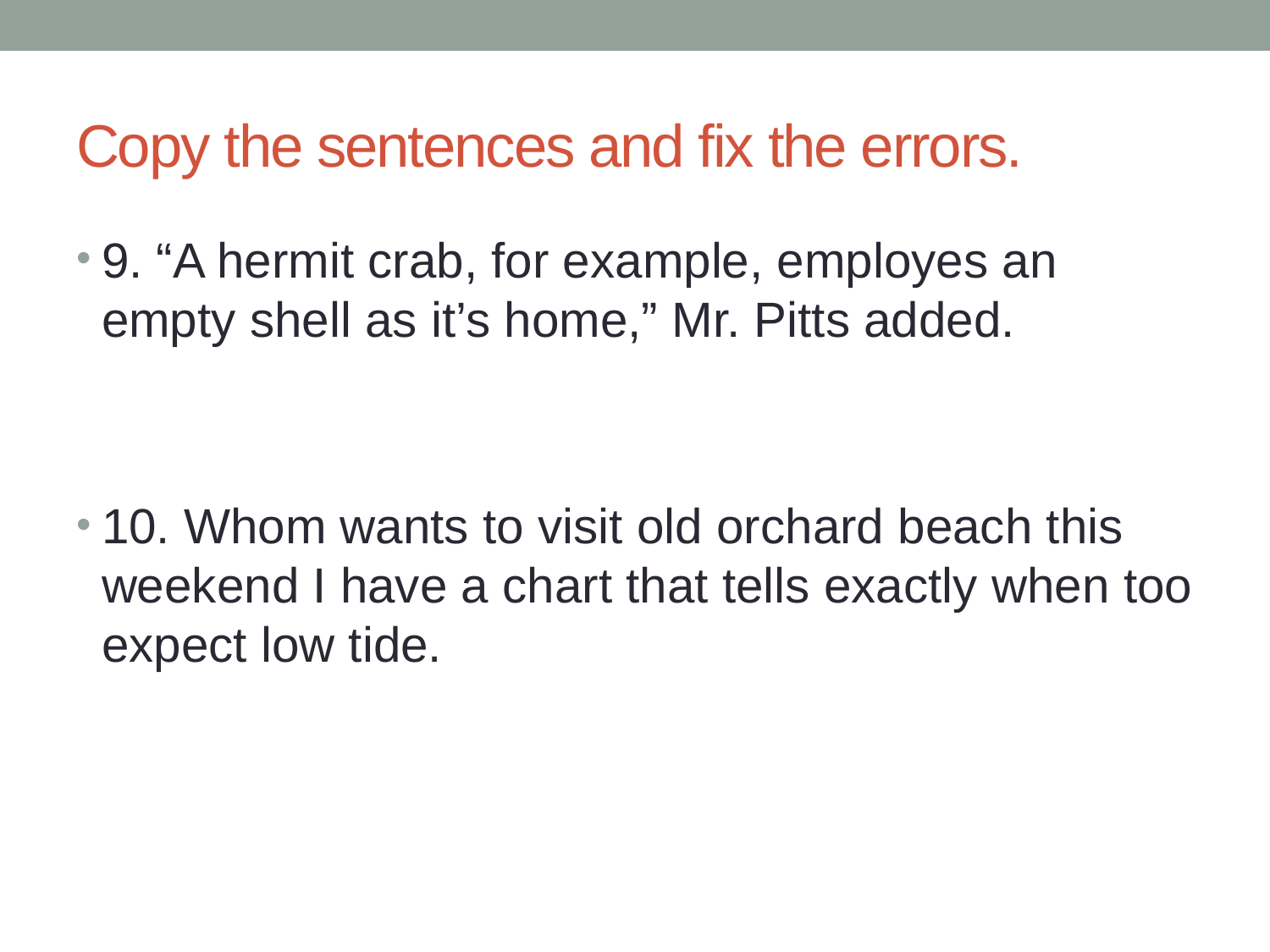

# Copy the sentences and fix the errors.
9. “A hermit crab, for example, employes an empty shell as it’s home,” Mr. Pitts added.

10. Whom wants to visit old orchard beach this weekend I have a chart that tells exactly when too expect low tide.